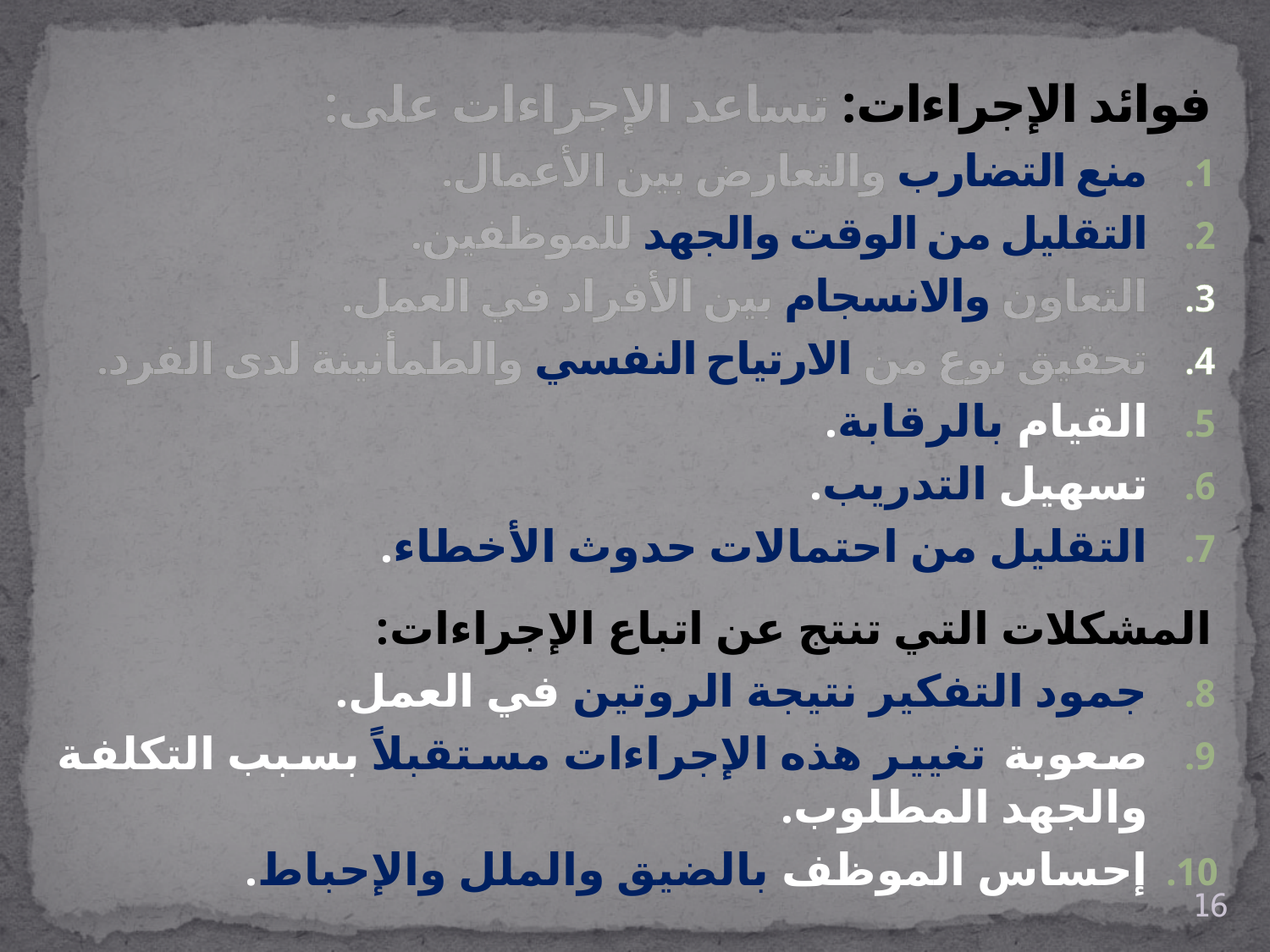

فوائد الإجراءات: تساعد الإجراءات على:
منع التضارب والتعارض بين الأعمال.
التقليل من الوقت والجهد للموظفين.
التعاون والانسجام بين الأفراد في العمل.
تحقيق نوع من الارتياح النفسي والطمأنينة لدى الفرد.
القيام بالرقابة.
تسهيل التدريب.
التقليل من احتمالات حدوث الأخطاء.

المشكلات التي تنتج عن اتباع الإجراءات:
جمود التفكير نتيجة الروتين في العمل.
صعوبة تغيير هذه الإجراءات مستقبلاً بسبب التكلفة والجهد المطلوب.
إحساس الموظف بالضيق والملل والإحباط.

16